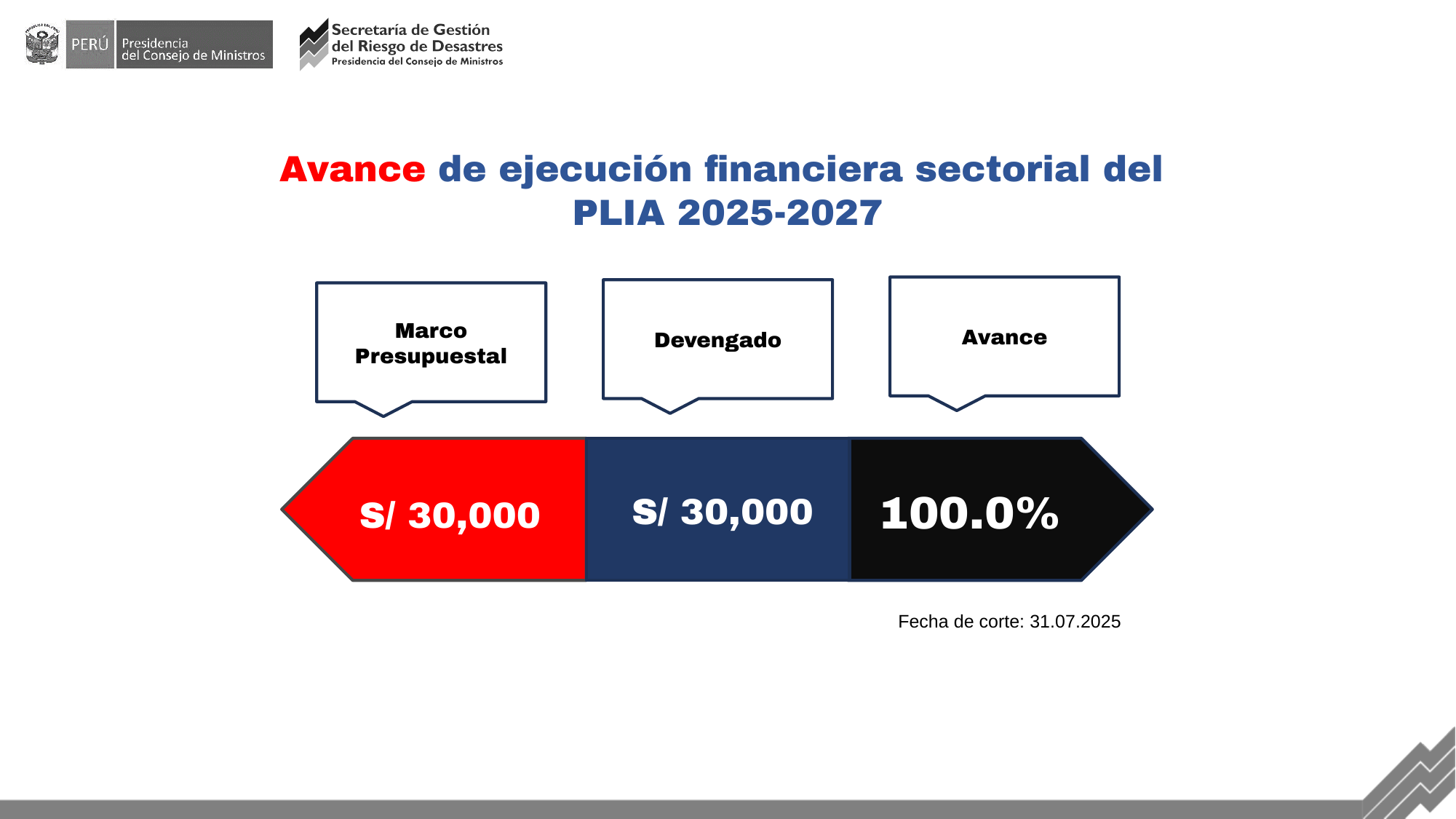

Avance de ejecución financiera sectorial del
PLIA 2025-2027
Avance
Devengado
Marco Presupuestal

100.0%
S/ 30,000
S/ 30,000
Fecha de corte: 31.07.2025